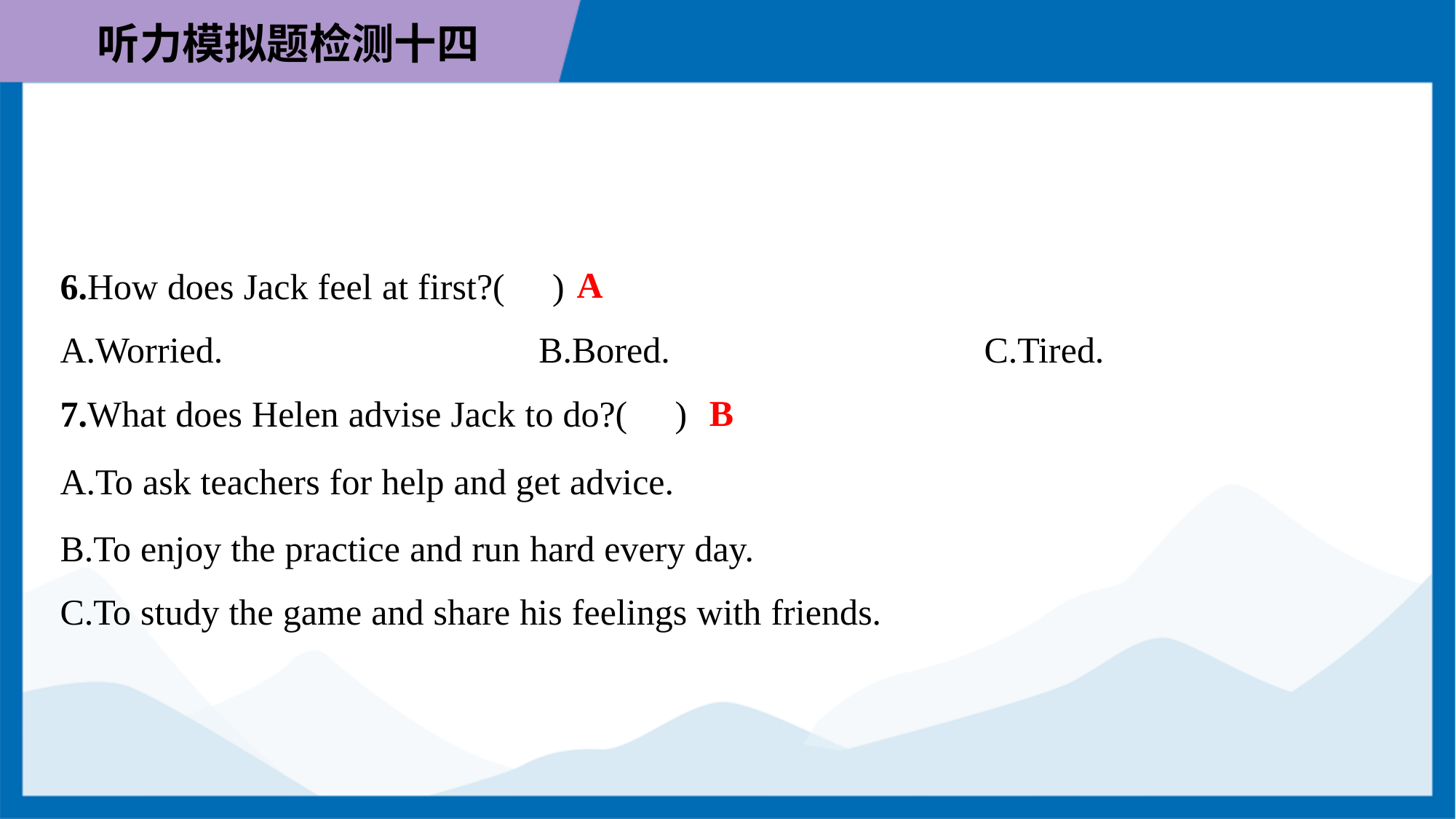

A
6.How does Jack feel at first?(     )
A.Worried.	B.Bored.	C.Tired.
B
7.What does Helen advise Jack to do?(     )
A.To ask teachers for help and get advice.
B.To enjoy the practice and run hard every day.
C.To study the game and share his feelings with friends.